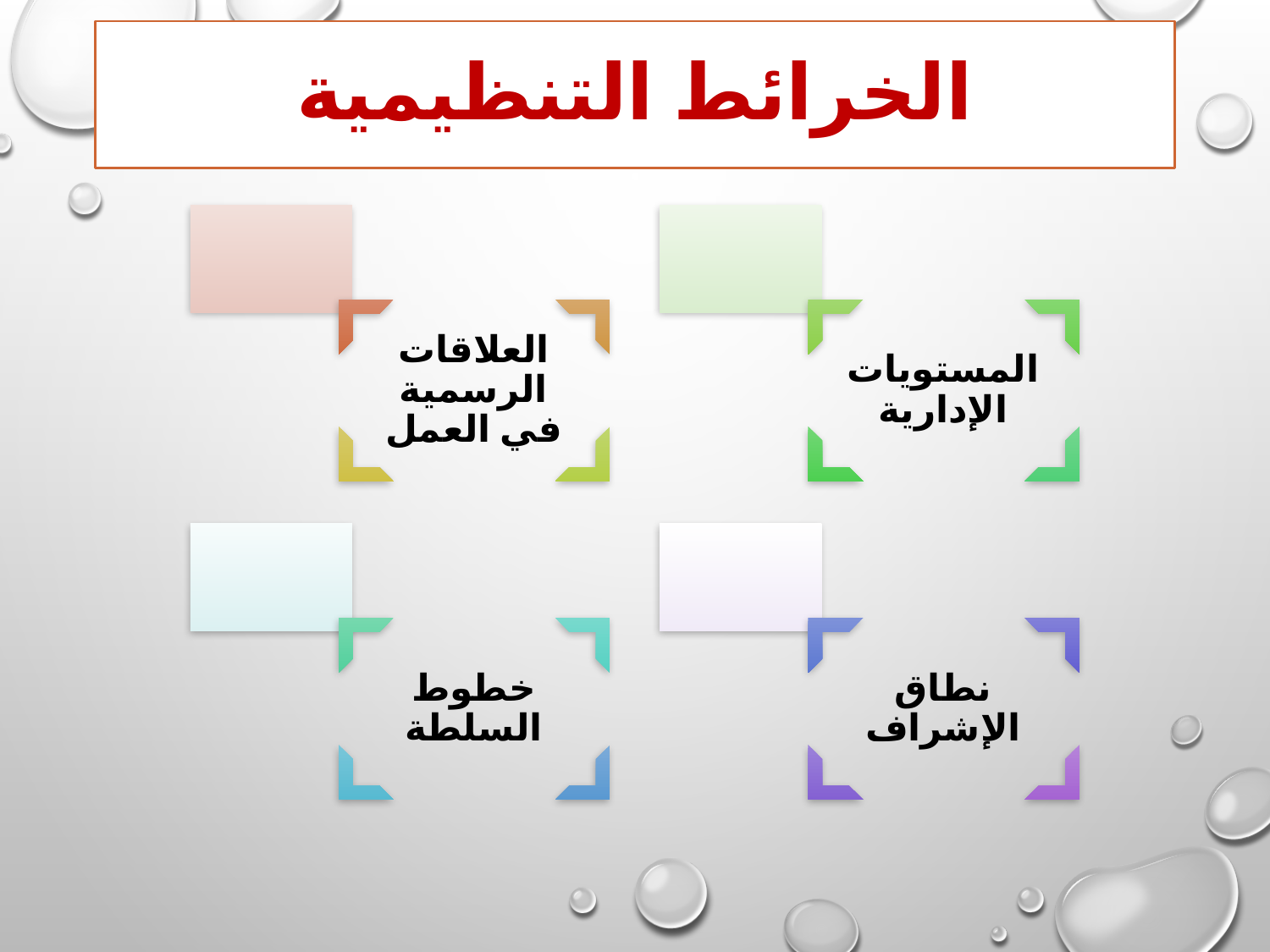

# الخرائط التنظيمية
العلاقات الرسمية في العمل
المستويات الإدارية
خطوط السلطة
نطاق الإشراف